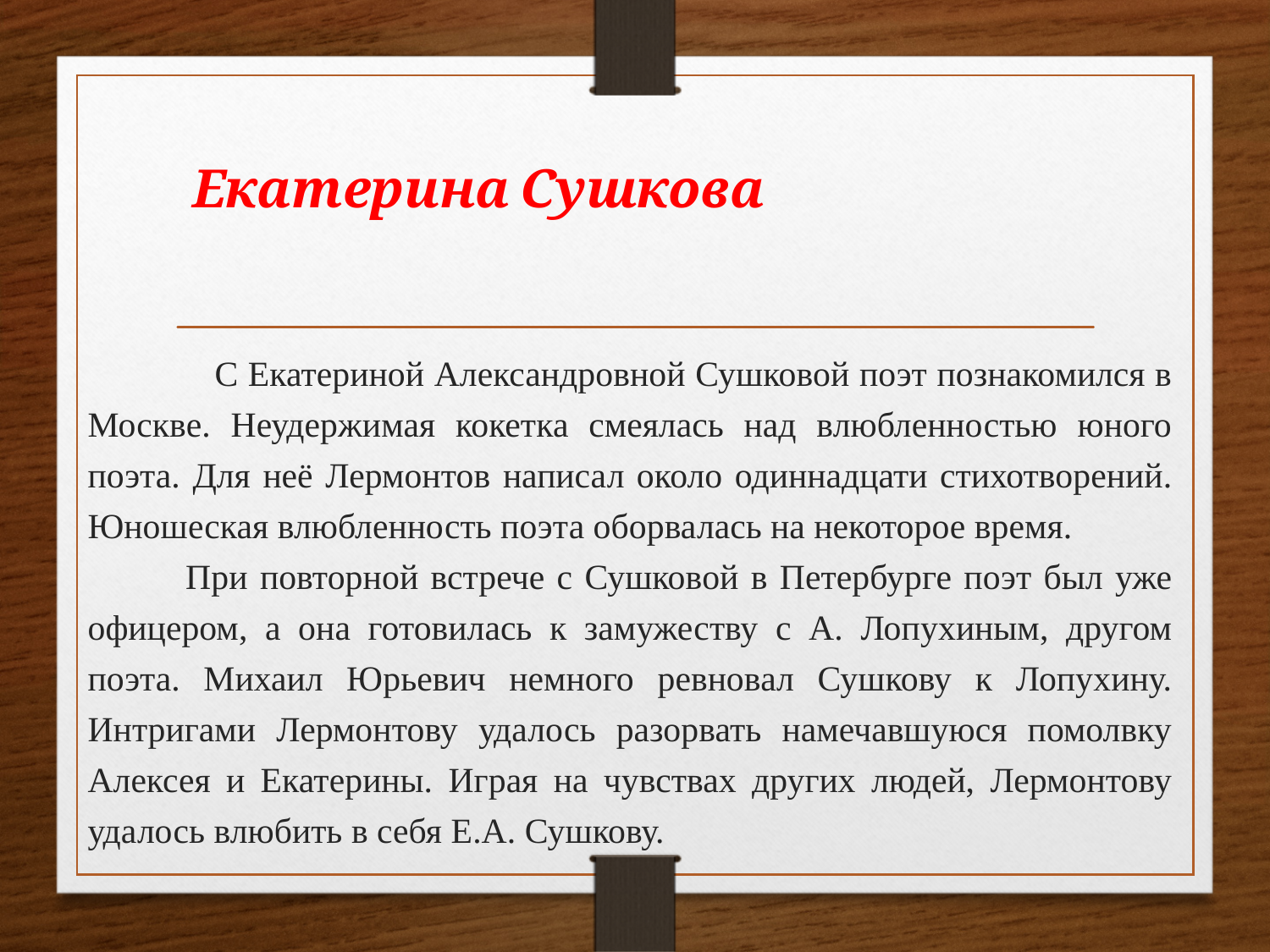

# Екатерина Сушкова
	С Екатериной Александровной Сушковой поэт познакомился в Москве. Неудержимая кокетка смеялась над влюбленностью юного поэта. Для неё Лермонтов написал около одиннадцати стихотворений. Юношеская влюбленность поэта оборвалась на некоторое время.
        При повторной встрече с Сушковой в Петербурге поэт был уже офицером, а она готовилась к замужеству с А. Лопухиным, другом поэта. Михаил Юрьевич немного ревновал Сушкову к Лопухину. Интригами Лермонтову удалось разорвать намечавшуюся помолвку Алексея и Екатерины. Играя на чувствах других людей, Лермонтову удалось влюбить в себя Е.А. Сушкову.